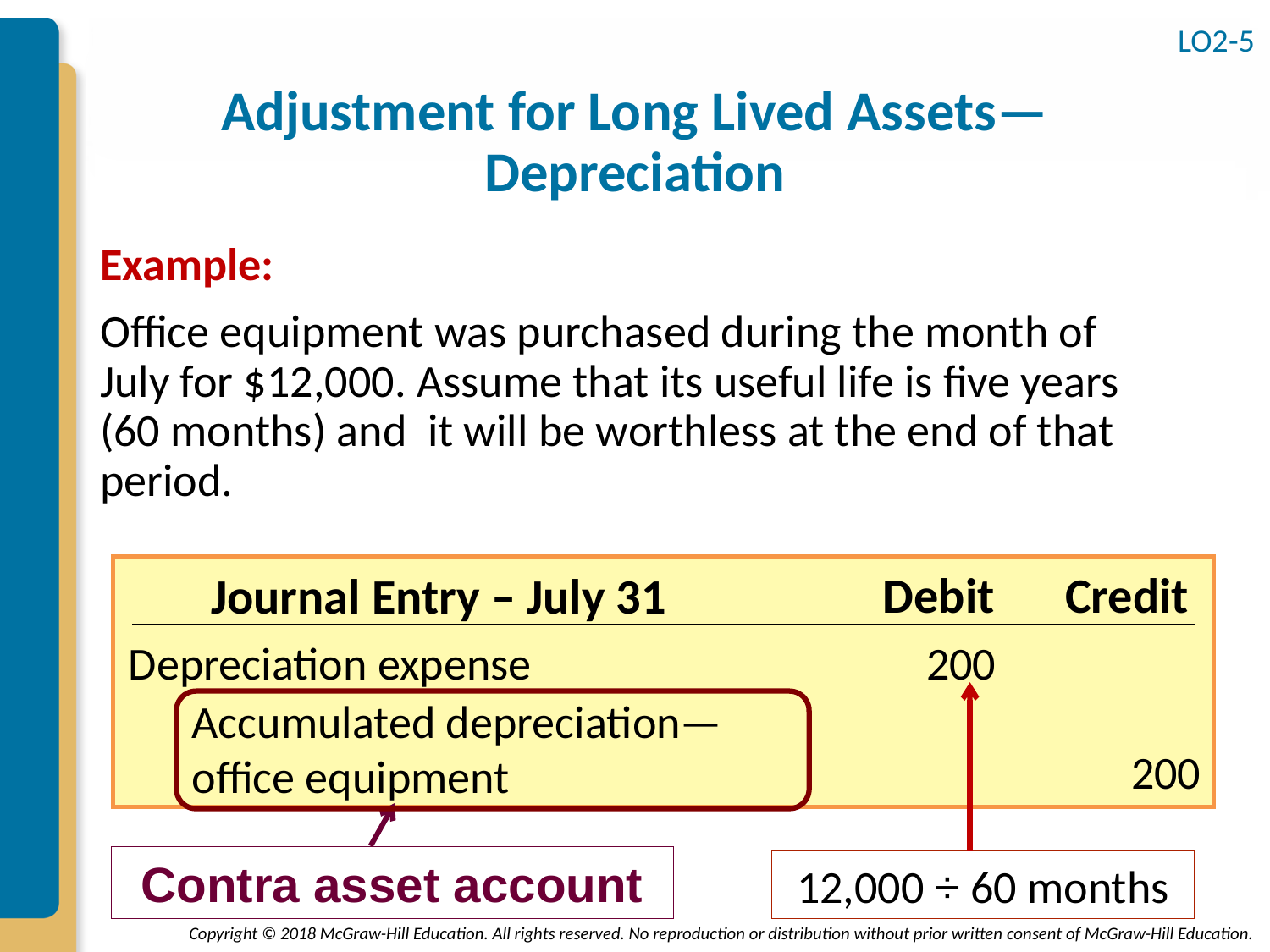

LO2-5
# Adjustment for Long Lived Assets—Depreciation
Example:
Office equipment was purchased during the month of July for $12,000. Assume that its useful life is five years (60 months) and  it will be worthless at the end of that period.

Debit
Credit
Journal Entry – July 31
Depreciation expense
200
Accumulated depreciation—office equipment
200

Contra asset account
12,000 ÷ 60 months